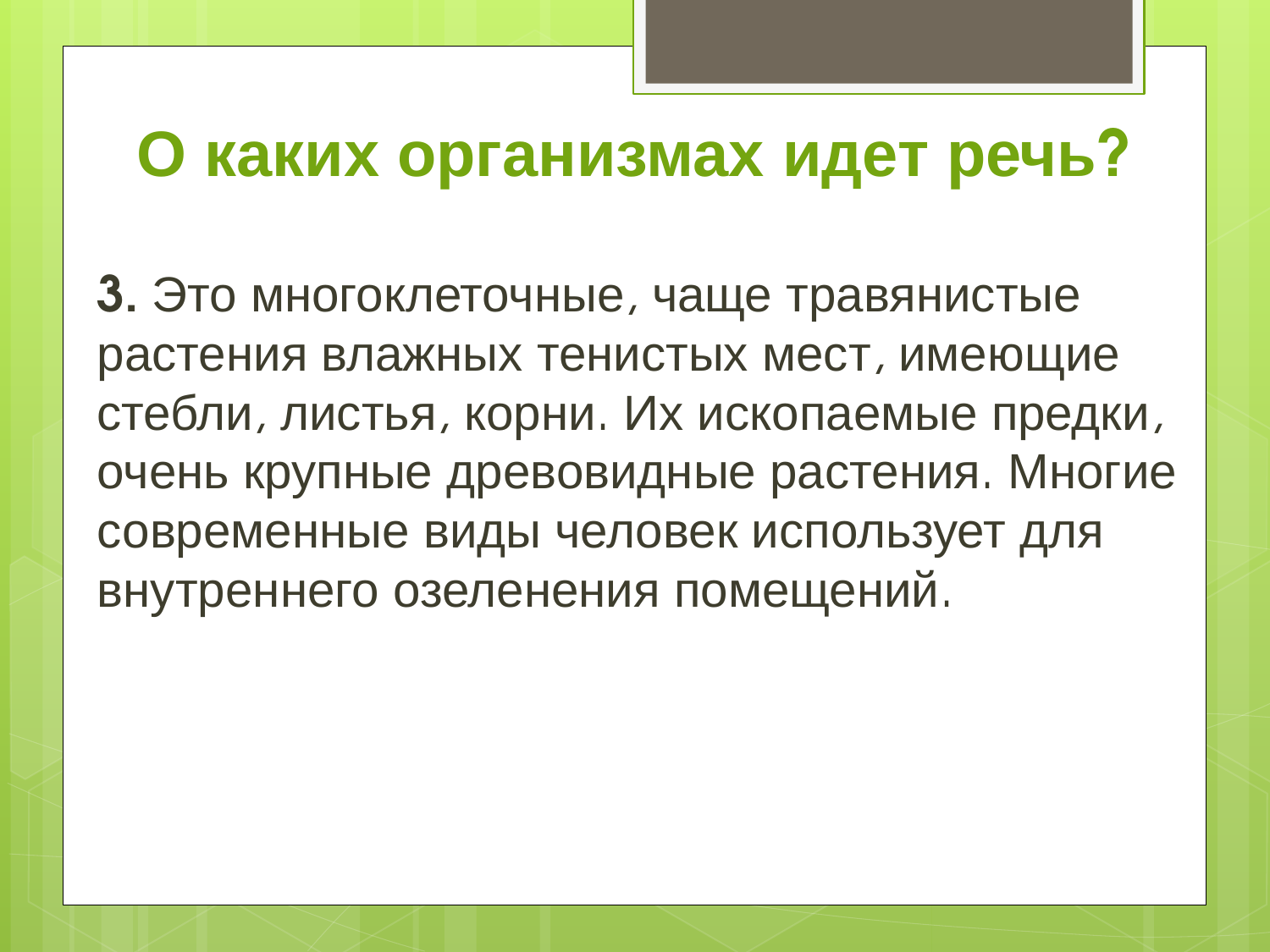

# О каких организмах идет речь?
3. Это многоклеточные, чаще травянистые растения влажных тенистых мест, имеющие стебли, листья, корни. Их ископаемые предки, очень крупные древовидные растения. Многие современные виды человек использует для внутреннего озеленения помещений.